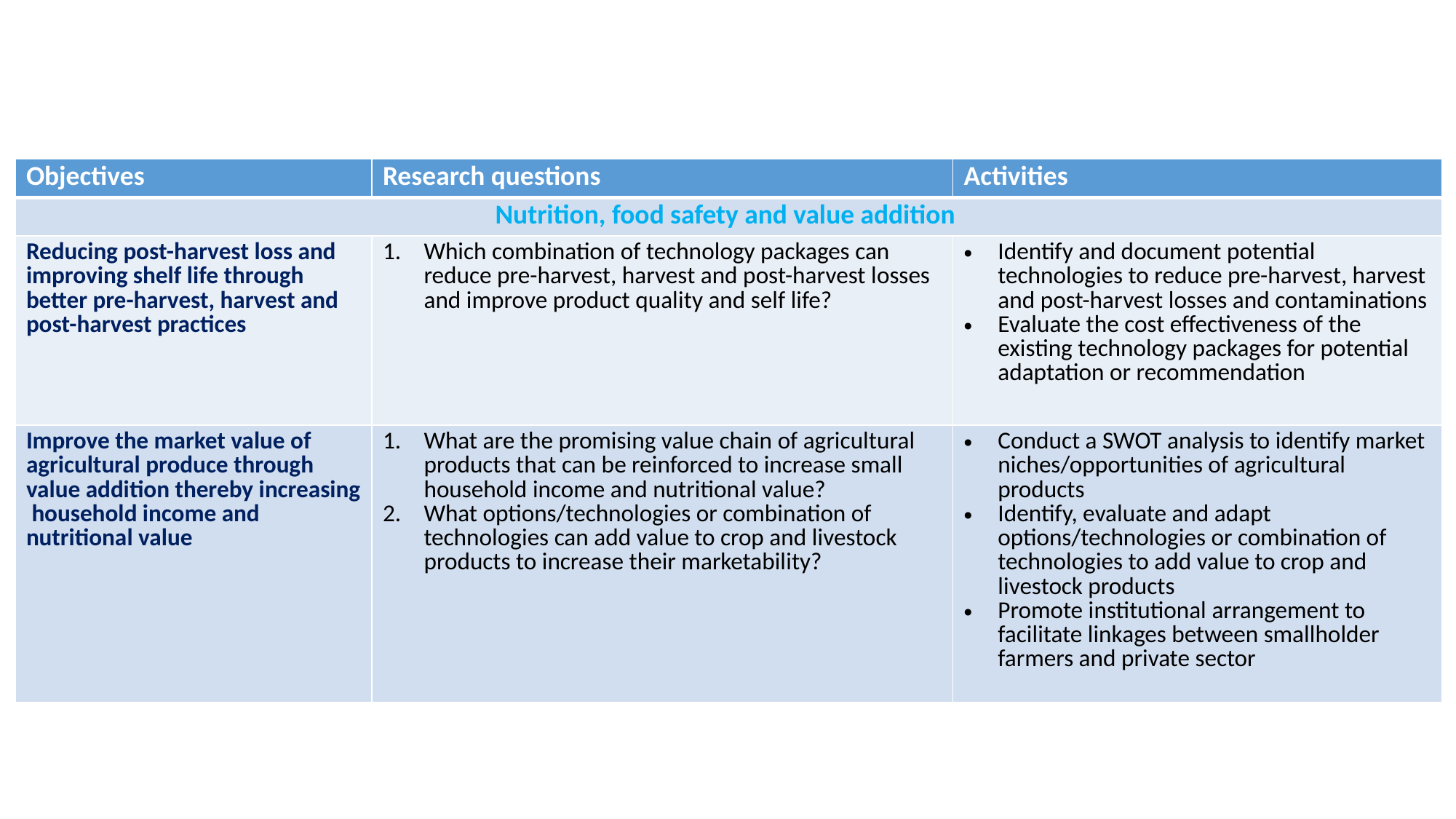

| Objectives | Research questions | Activities |
| --- | --- | --- |
| Nutrition, food safety and value addition |  |  |
| Reducing post-harvest loss and improving shelf life through better pre-harvest, harvest and post-harvest practices | Which combination of technology packages can reduce pre-harvest, harvest and post-harvest losses and improve product quality and self life? | Identify and document potential technologies to reduce pre-harvest, harvest and post-harvest losses and contaminations Evaluate the cost effectiveness of the existing technology packages for potential adaptation or recommendation |
| Improve the market value of agricultural produce through value addition thereby increasing household income and nutritional value | What are the promising value chain of agricultural products that can be reinforced to increase small household income and nutritional value? What options/technologies or combination of technologies can add value to crop and livestock products to increase their marketability? | Conduct a SWOT analysis to identify market niches/opportunities of agricultural products Identify, evaluate and adapt options/technologies or combination of technologies to add value to crop and livestock products Promote institutional arrangement to facilitate linkages between smallholder farmers and private sector |